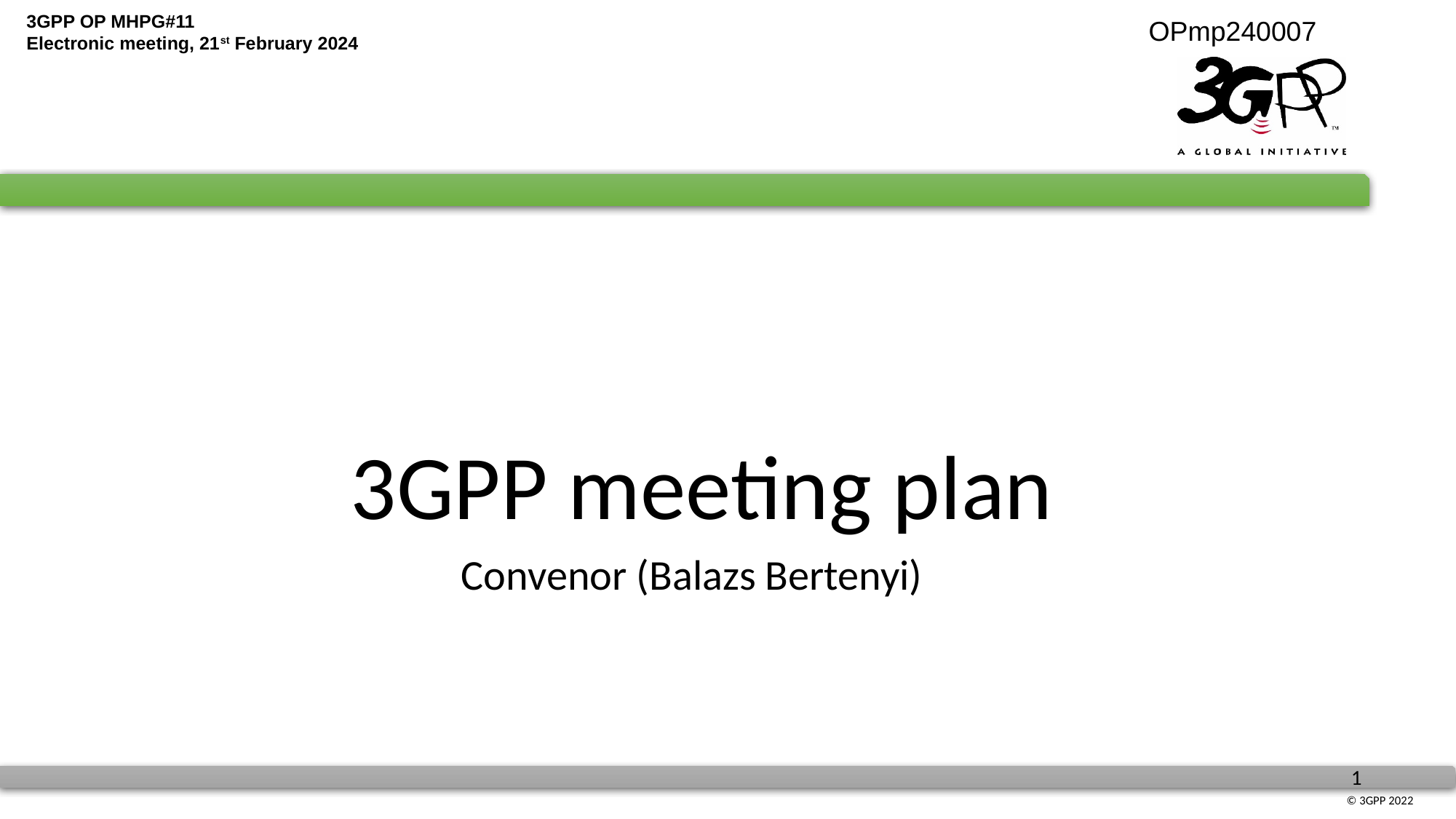

OPmp240007
# 3GPP meeting plan
Convenor (Balazs Bertenyi)